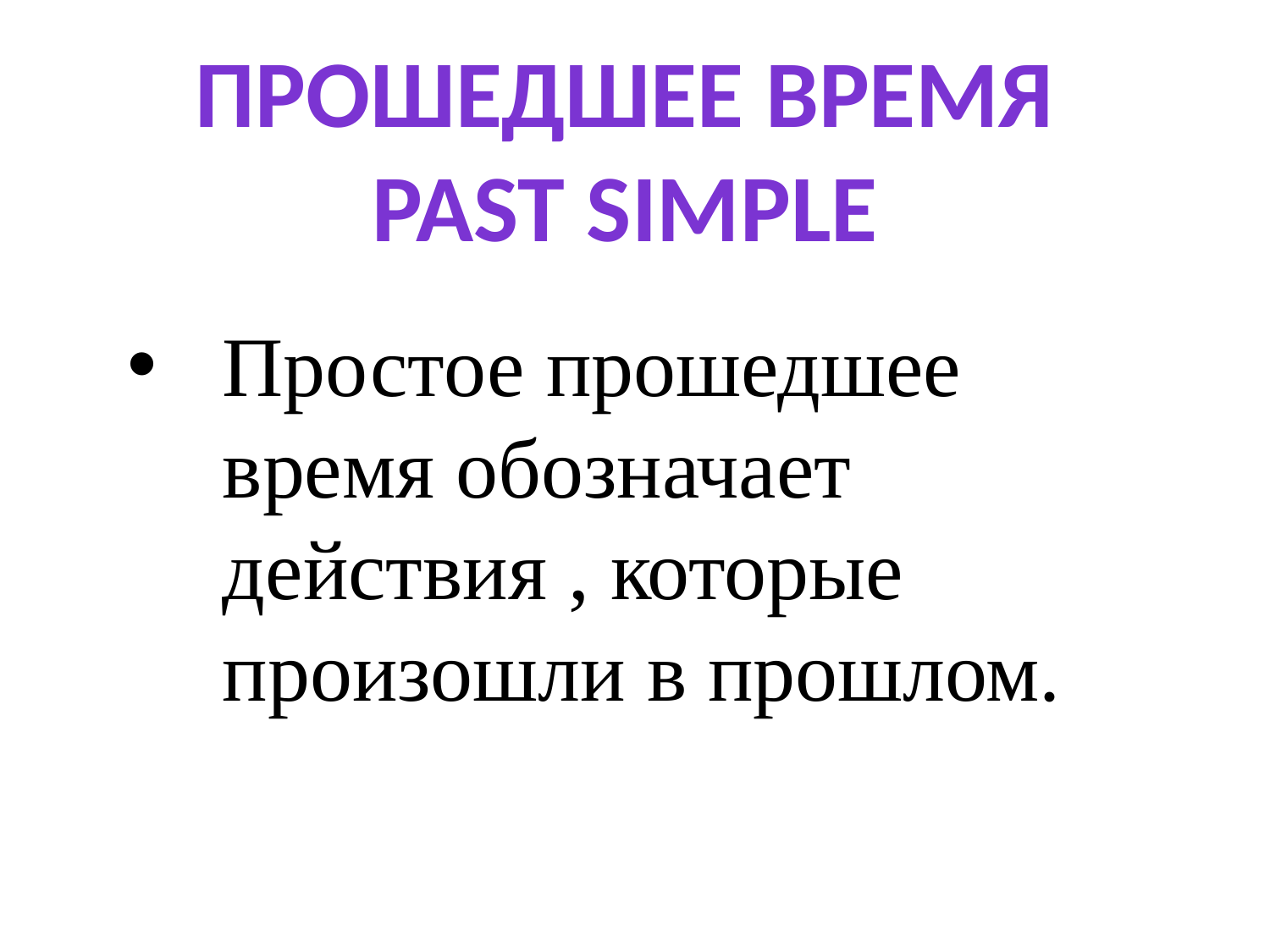

Прошедшее время
Past simple
Простое прошедшее время обозначает действия , которые произошли в прошлом.